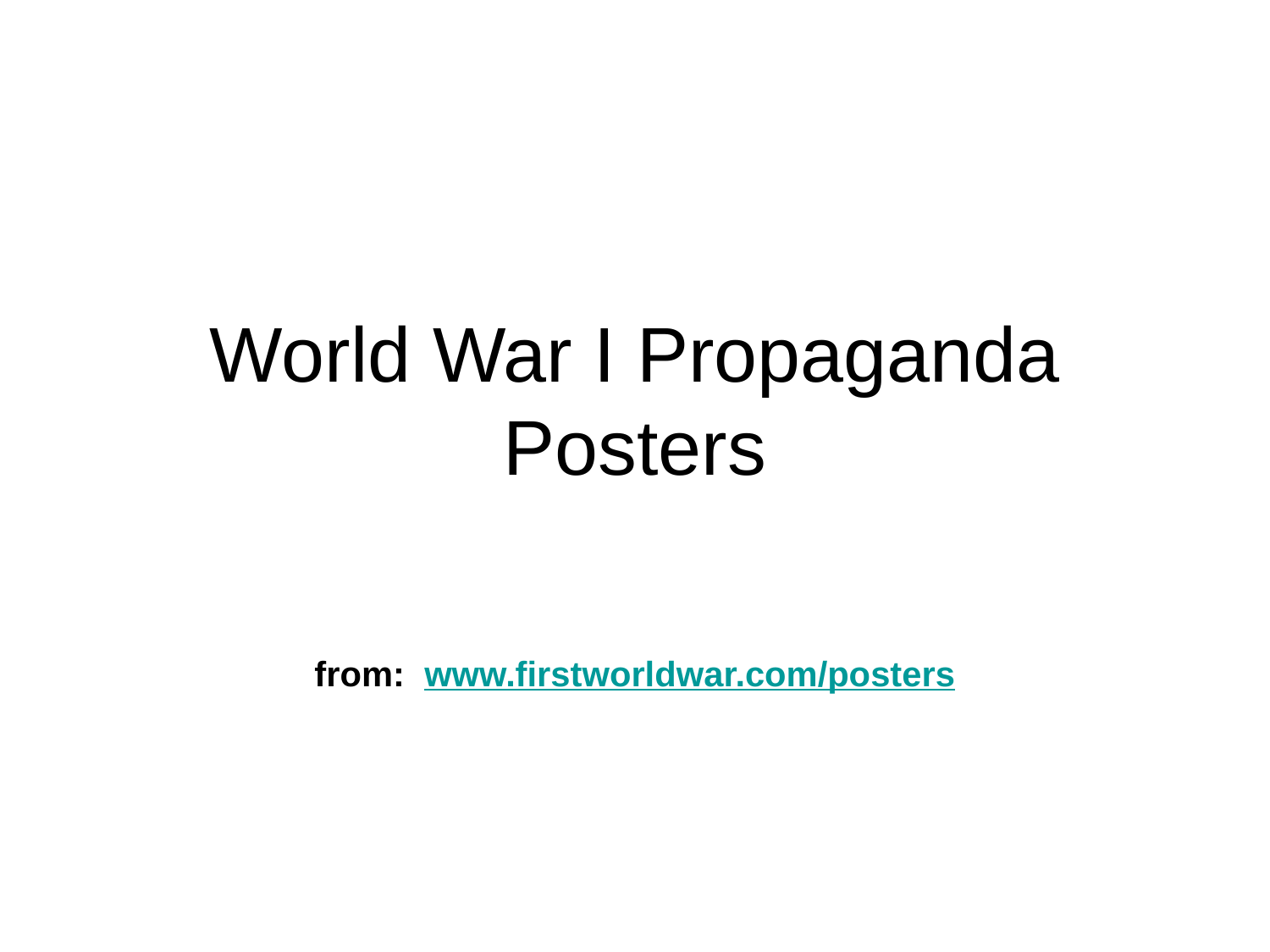

# World War I Propaganda Posters
from:  www.firstworldwar.com/posters